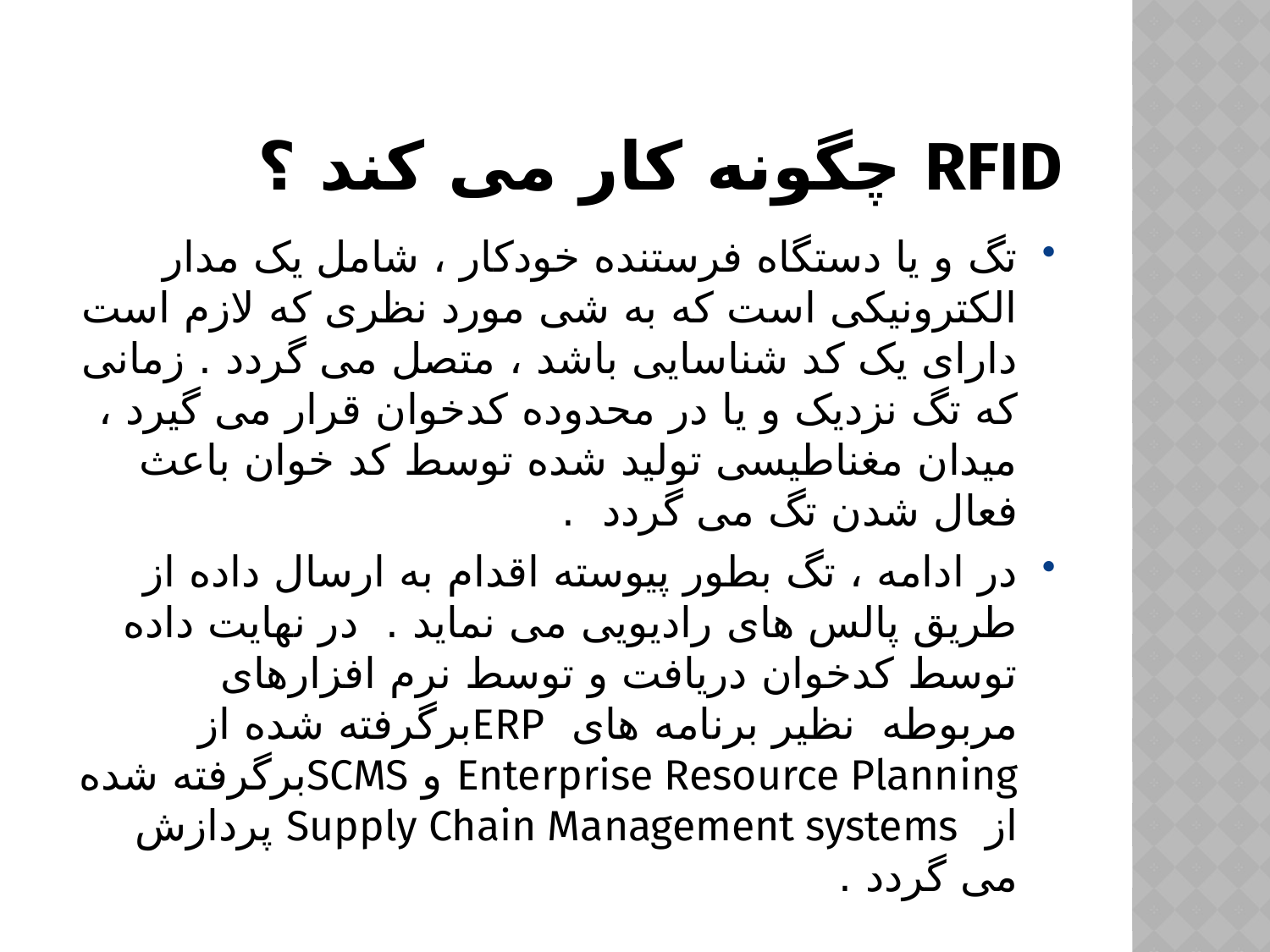

# RFID چگونه کار می کند ؟
تگ و يا دستگاه فرستنده خودکار ، شامل يک مدار الکترونيکی است که به شی مورد نظری که لازم است دارای یک کد شناسايی باشد ، متصل می گردد . زمانی که تگ نزدیک و یا در محدوده کدخوان قرار می گيرد ، میدان مغناطيسی تولید شده توسط کد خوان باعث فعال شدن تگ می گردد  .
در ادامه ، تگ بطور پيوسته اقدام به ارسال داده از طریق پالس های راديويی می نماید .  در نهايت داده توسط کدخوان دريافت و توسط نرم افزارهای مربوطه  نظیر برنامه های  ERPبرگرفته شده از  Enterprise Resource Planning و SCMSبرگرفته شده از  Supply Chain Management systems پردازش می گردد .